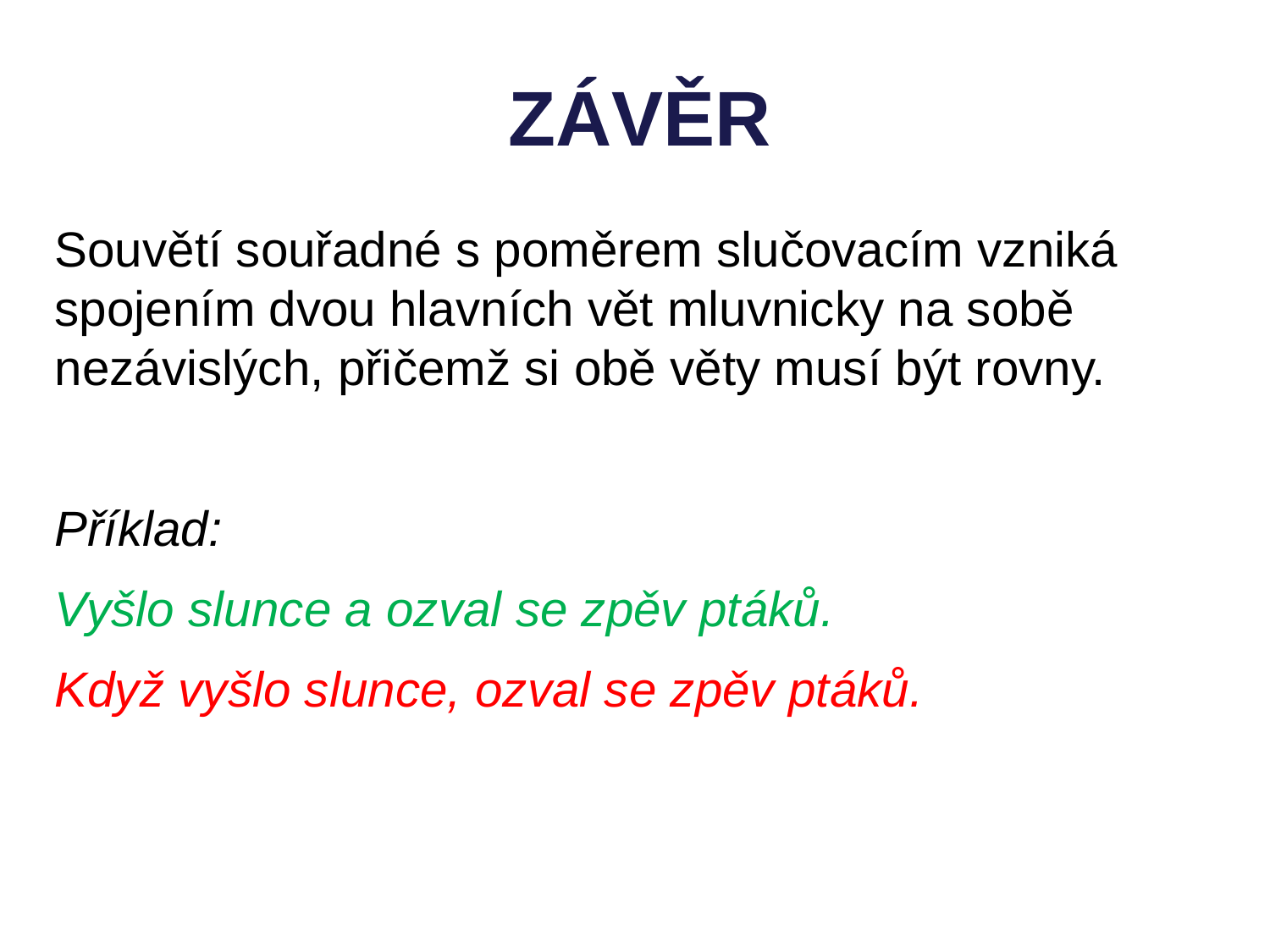

ZÁVĚR
Souvětí souřadné s poměrem slučovacím vzniká spojením dvou hlavních vět mluvnicky na sobě nezávislých, přičemž si obě věty musí být rovny.

Příklad:
Vyšlo slunce a ozval se zpěv ptáků.
Když vyšlo slunce, ozval se zpěv ptáků.